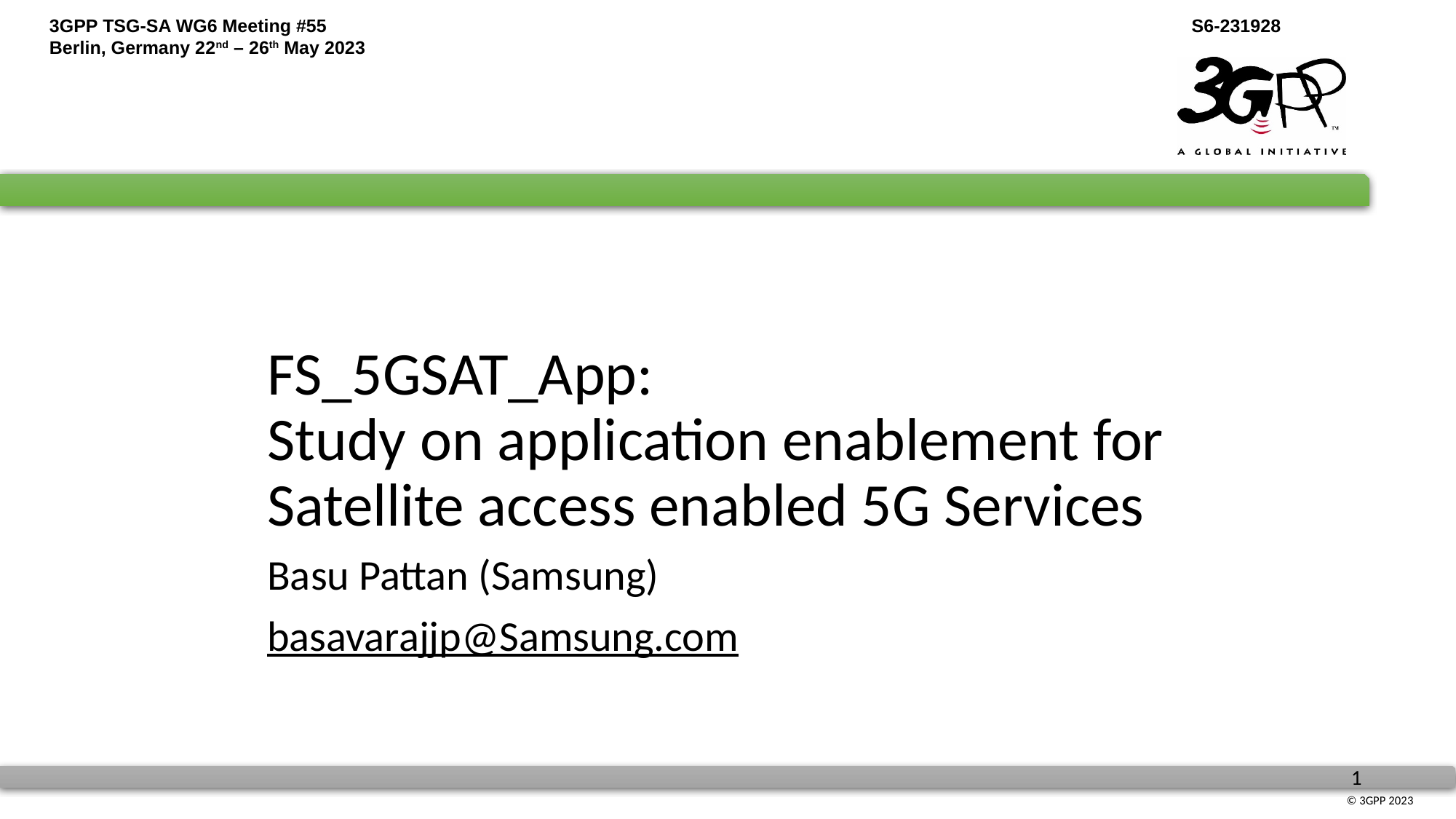

# FS_5GSAT_App: Study on application enablement for Satellite access enabled 5G Services
Basu Pattan (Samsung)
basavarajjp@Samsung.com